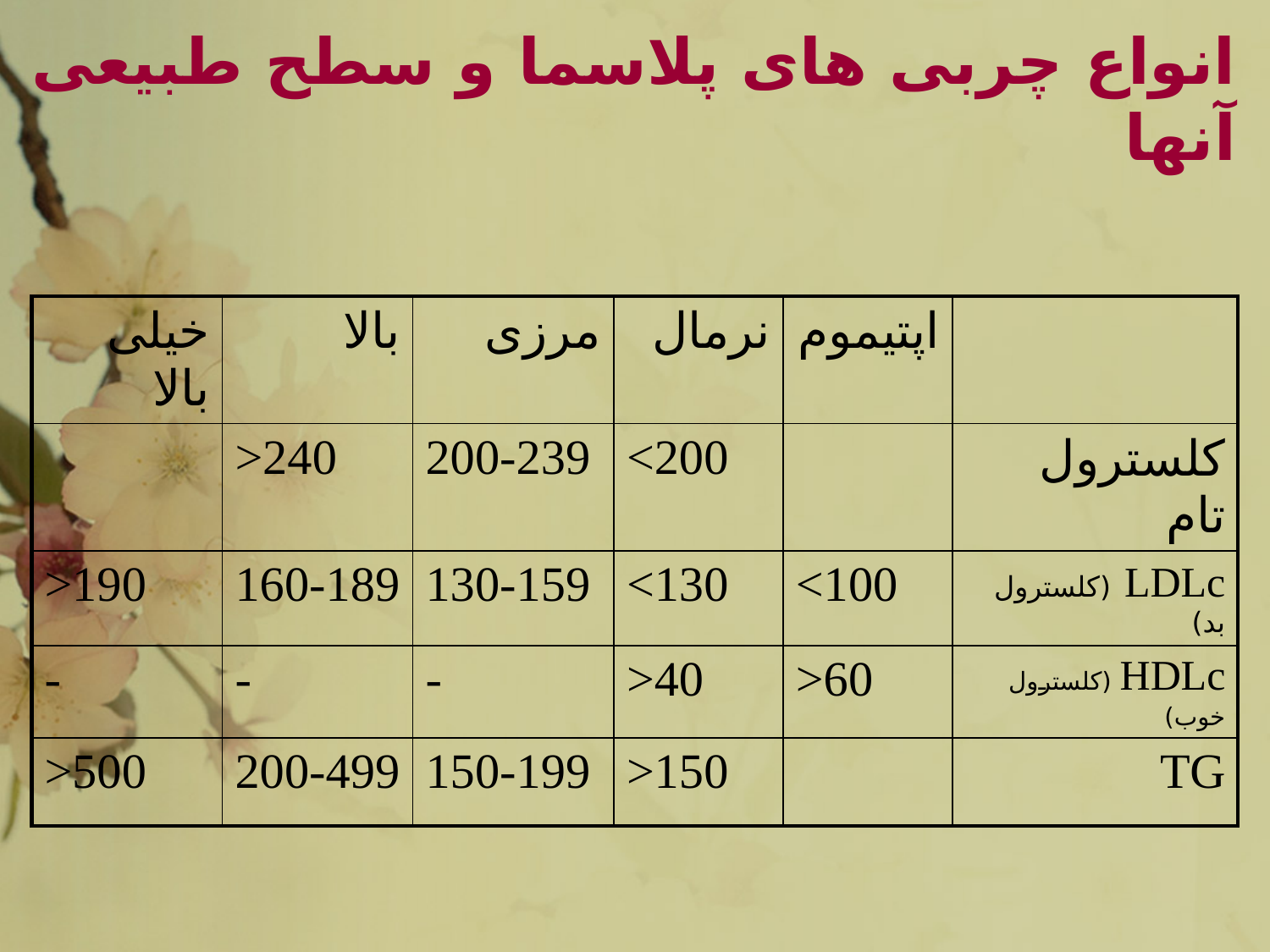

# انواع چربی های پلاسما و سطح طبیعی آنها
| خیلی بالا | بالا | مرزی | نرمال | اپتیموم |  |
| --- | --- | --- | --- | --- | --- |
|  | >240 | 200-239 | <200 |  | کلسترول تام |
| >190 | 160-189 | 130-159 | <130 | <100 | LDLc (کلسترول بد) |
| - | - | - | >40 | >60 | HDLc (کلسترول خوب) |
| >500 | 200-499 | 150-199 | >150 |  | TG |